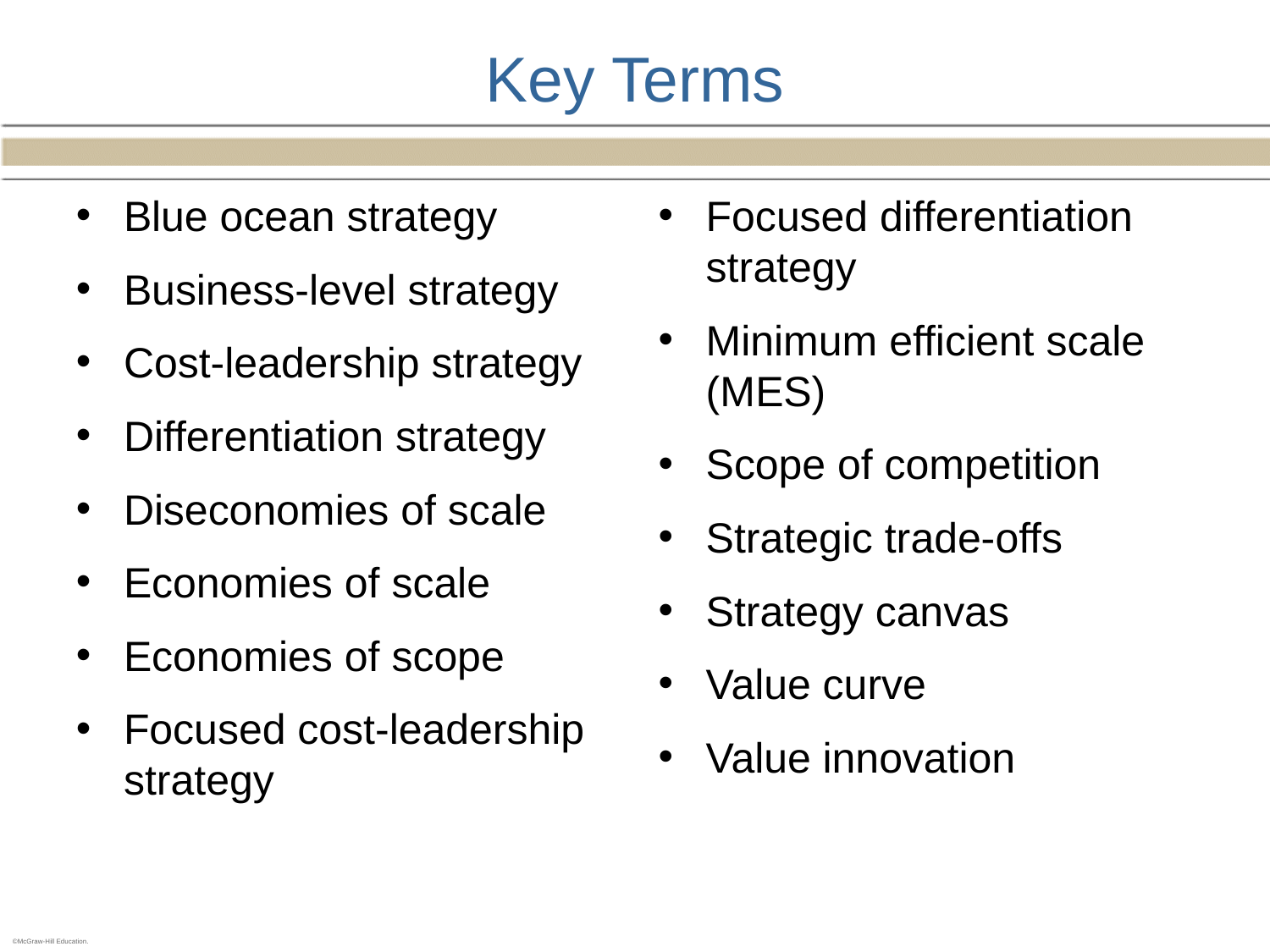

# Key Terms
Blue ocean strategy
Business-level strategy
Cost-leadership strategy
Differentiation strategy
Diseconomies of scale
Economies of scale
Economies of scope
Focused cost-leadership strategy

Focused differentiation strategy
Minimum efficient scale (MES)
Scope of competition
Strategic trade-offs
Strategy canvas
Value curve
Value innovation